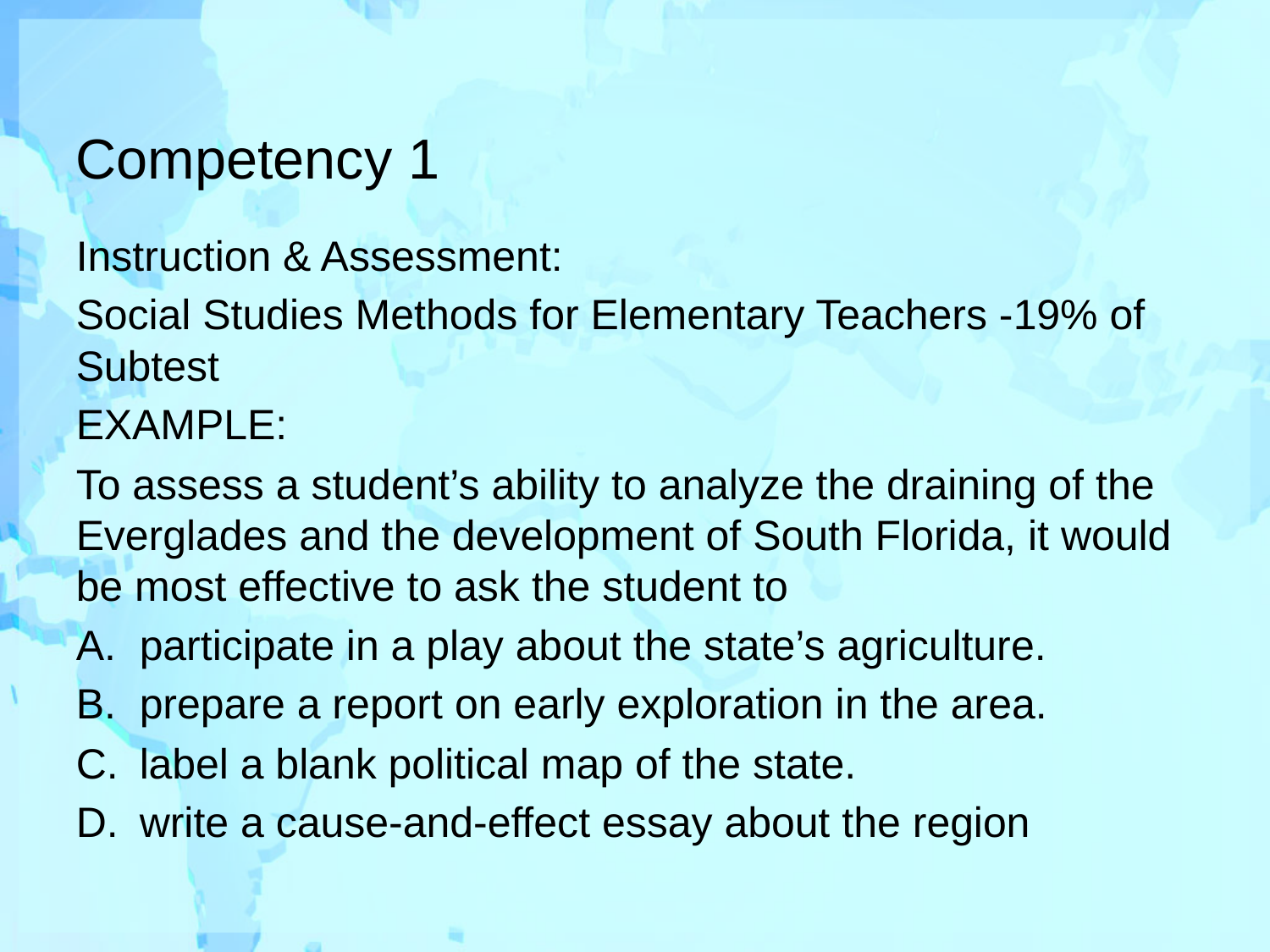

# Competency 1
Instruction & Assessment:
Social Studies Methods for Elementary Teachers -19% of Subtest
EXAMPLE:
To assess a student’s ability to analyze the draining of the Everglades and the development of South Florida, it would be most effective to ask the student to
participate in a play about the state’s agriculture.
prepare a report on early exploration in the area.
label a blank political map of the state.
write a cause-and-effect essay about the region